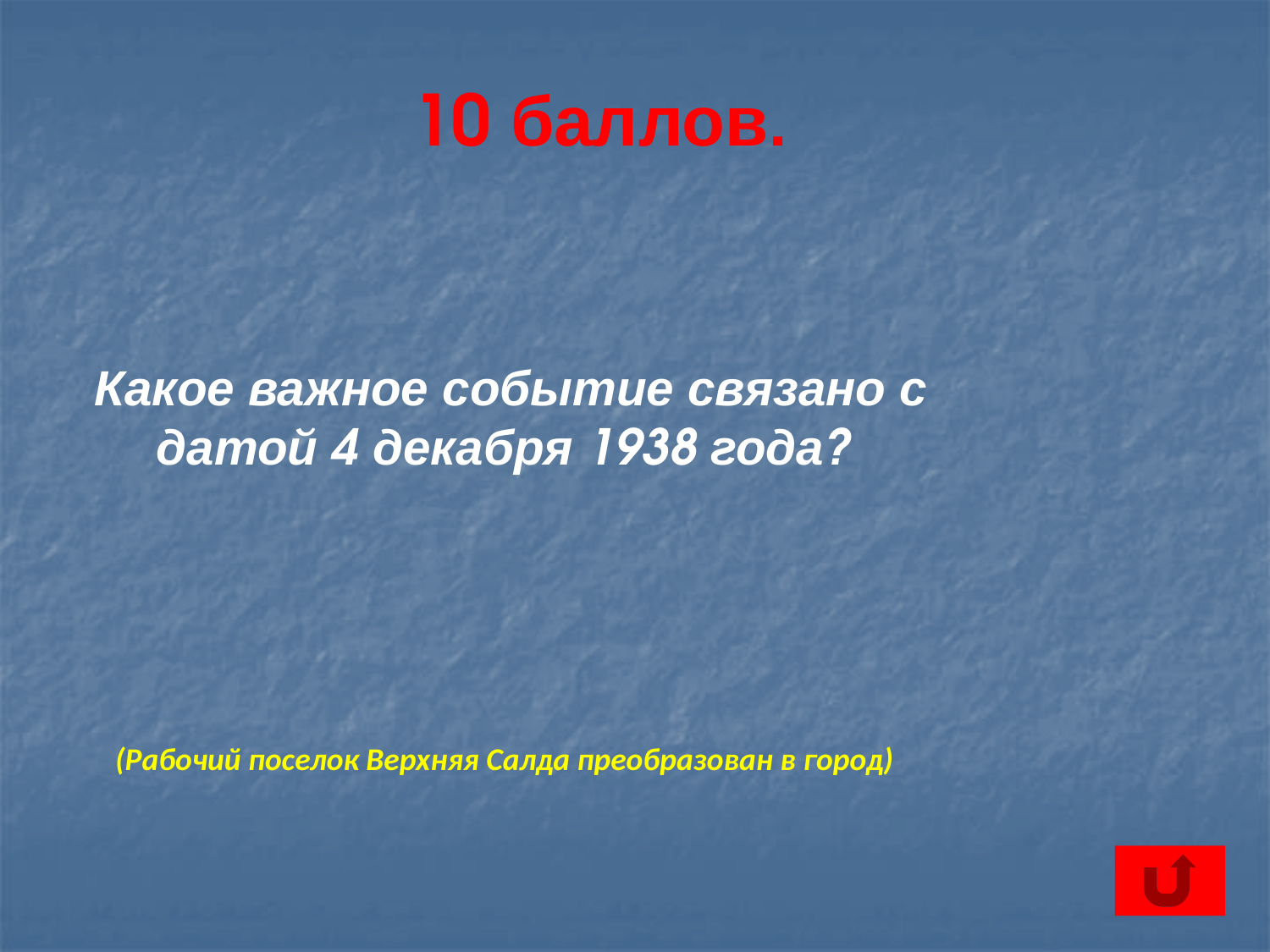

10 баллов.

Какое важное событие связано с датой 4 декабря 1938 года?

(Рабочий поселок Верхняя Салда преобразован в город)